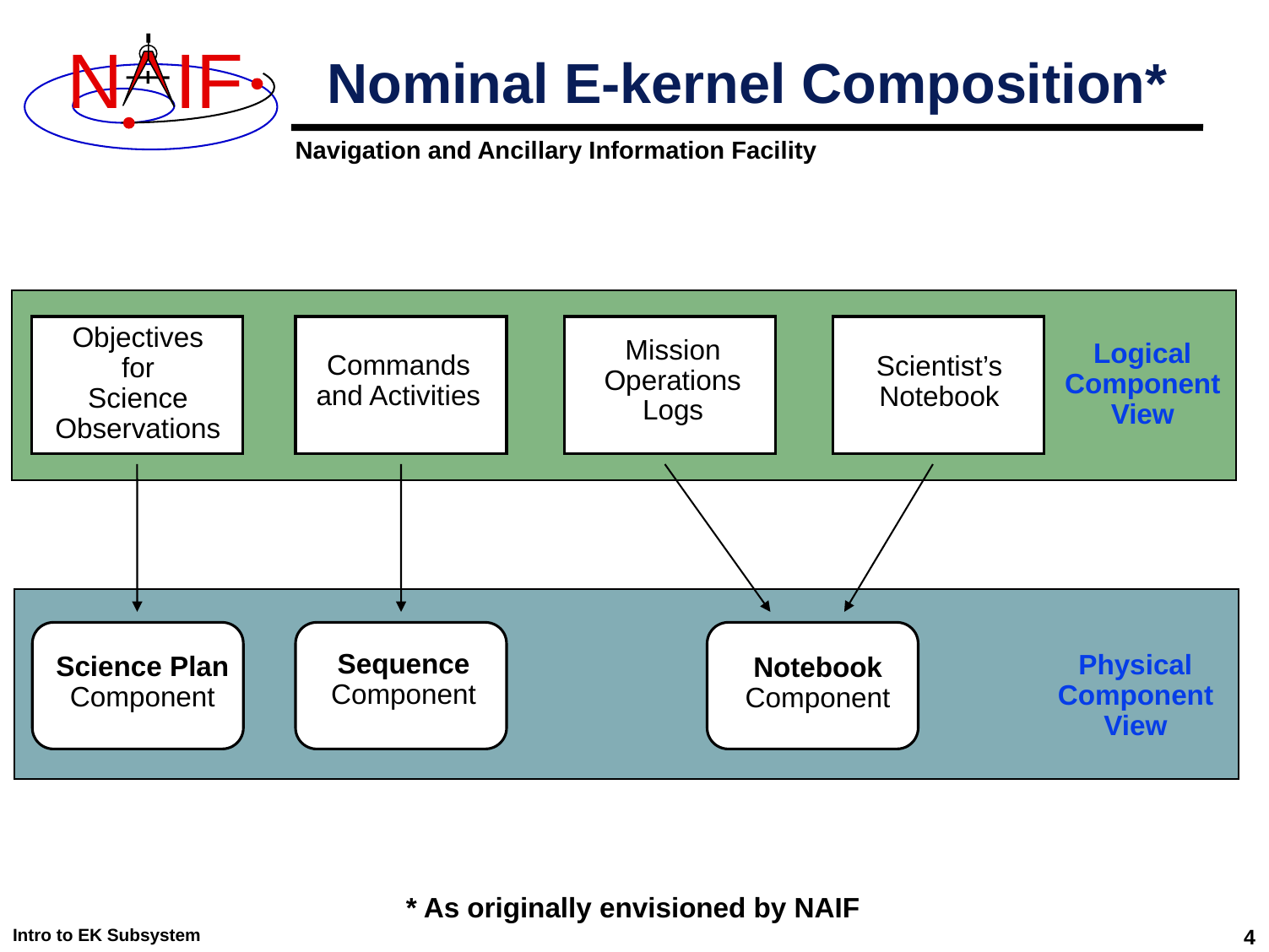

# Nominal E-kernel Composition*

Objectives
for
Science
Observations
Mission
Operations
Logs
Logical
Component
View
Commands
and Activities
Scientist’s
Notebook

Sequence
Component
Physical
Component
View
Science Plan
Component
Notebook
Component
* As originally envisioned by NAIF
Intro to EK Subsystem
4